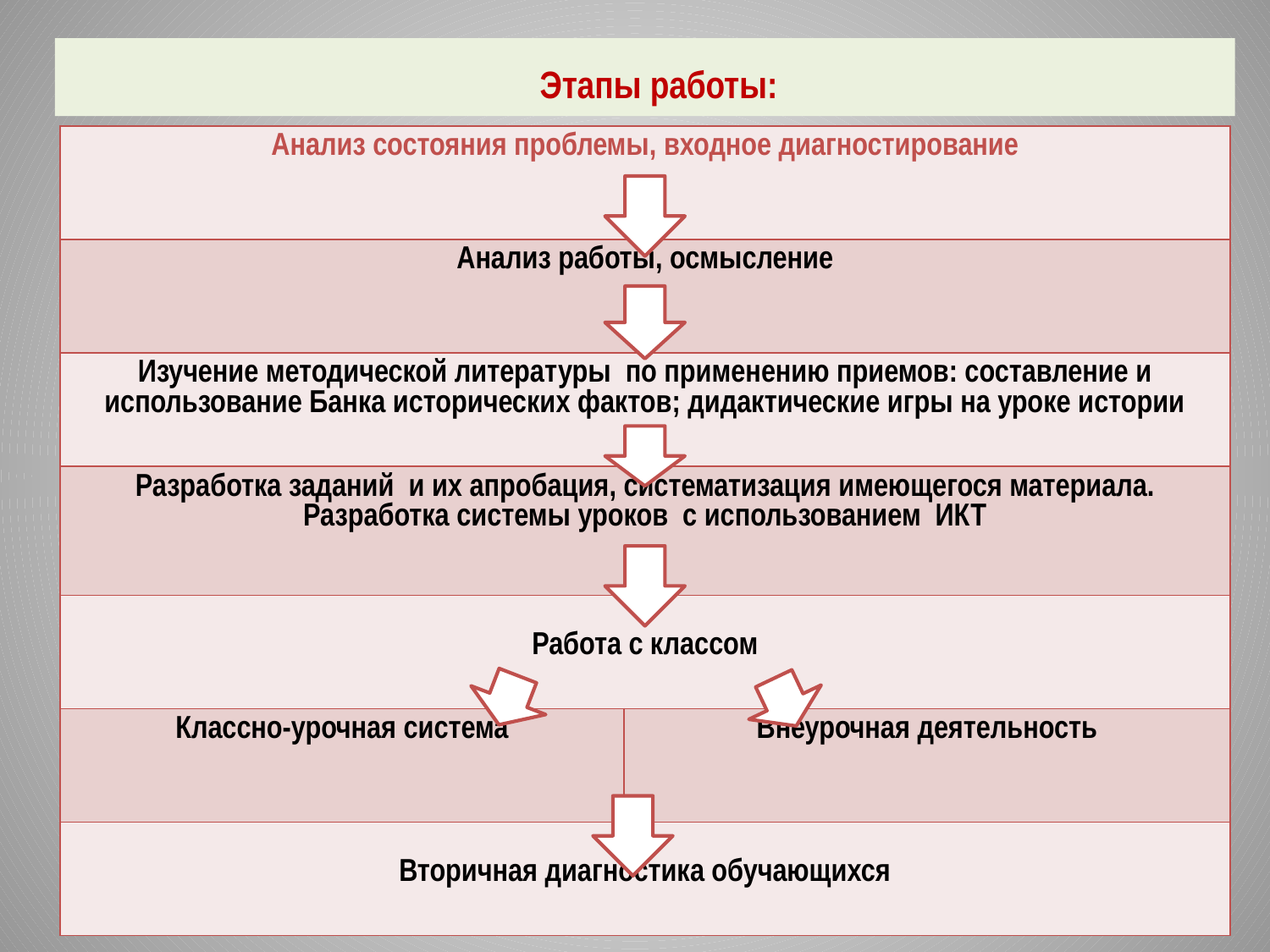

# Этапы работы:
| Анализ состояния проблемы, входное диагностирование |  |
| --- | --- |
| Анализ работы, осмысление |  |
| Изучение методической литературы по применению приемов: составление и использование Банка исторических фактов; дидактические игры на уроке истории |  |
| Разработка заданий и их апробация, систематизация имеющегося материала. Разработка системы уроков с использованием ИКТ |  |
| Работа с классом |  |
| Классно-урочная система | Внеурочная деятельность |
| Вторичная диагностика обучающихся |  |